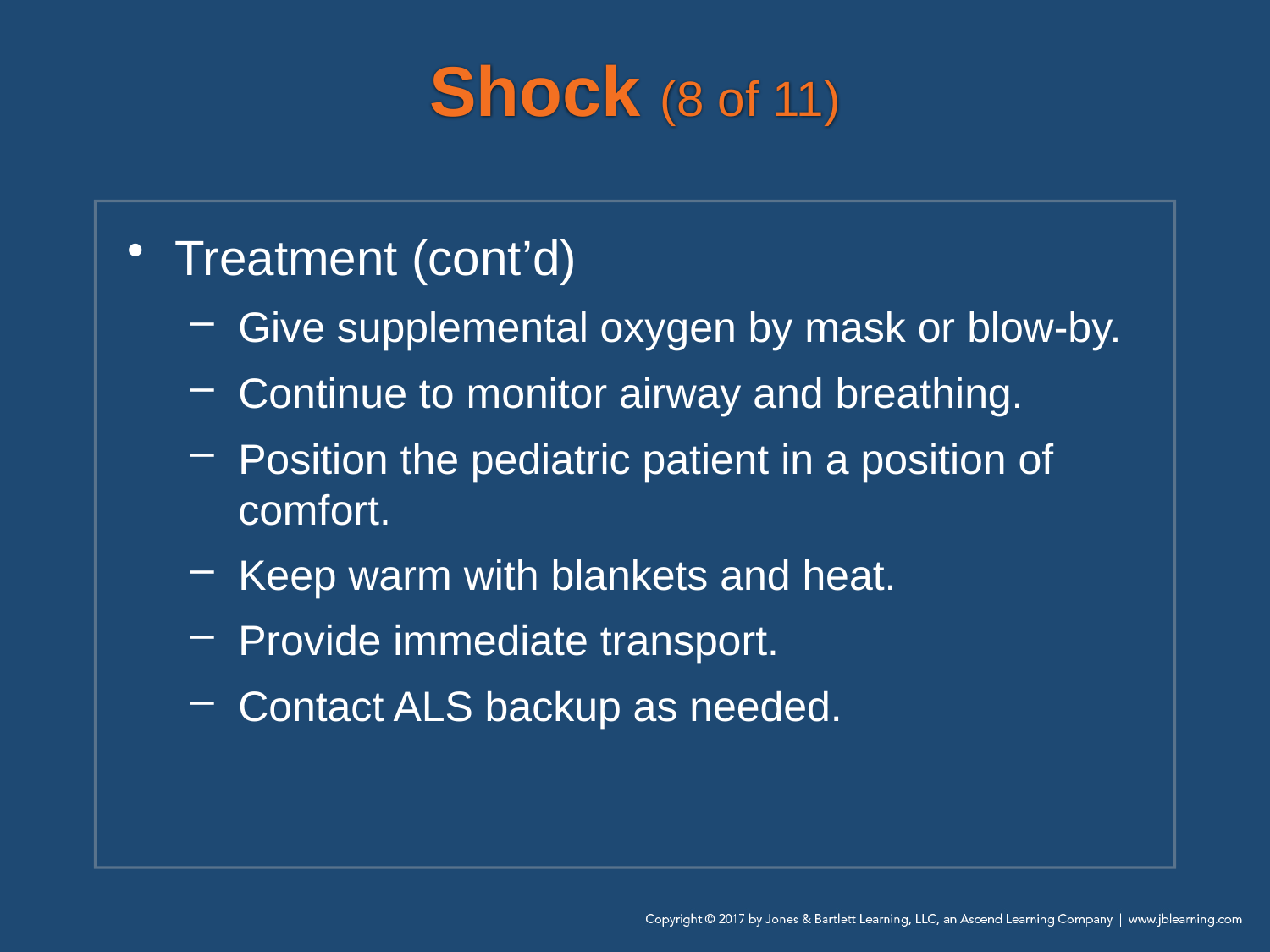

# Shock (8 of 11)
Treatment (cont’d)
Give supplemental oxygen by mask or blow-by.
Continue to monitor airway and breathing.
Position the pediatric patient in a position of comfort.
Keep warm with blankets and heat.
Provide immediate transport.
Contact ALS backup as needed.